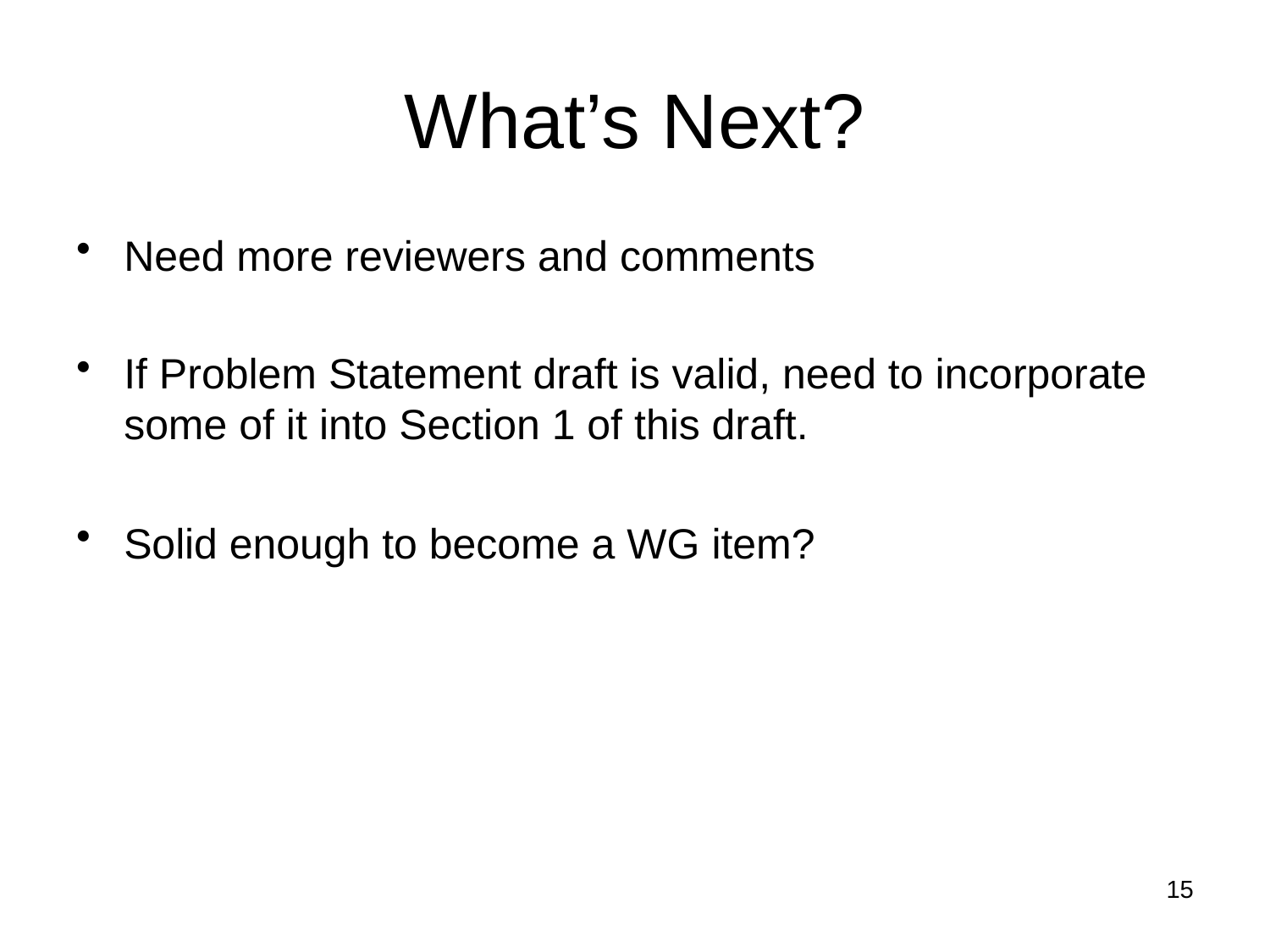

# What’s Next?
Need more reviewers and comments

If Problem Statement draft is valid, need to incorporate some of it into Section 1 of this draft.

Solid enough to become a WG item?
15